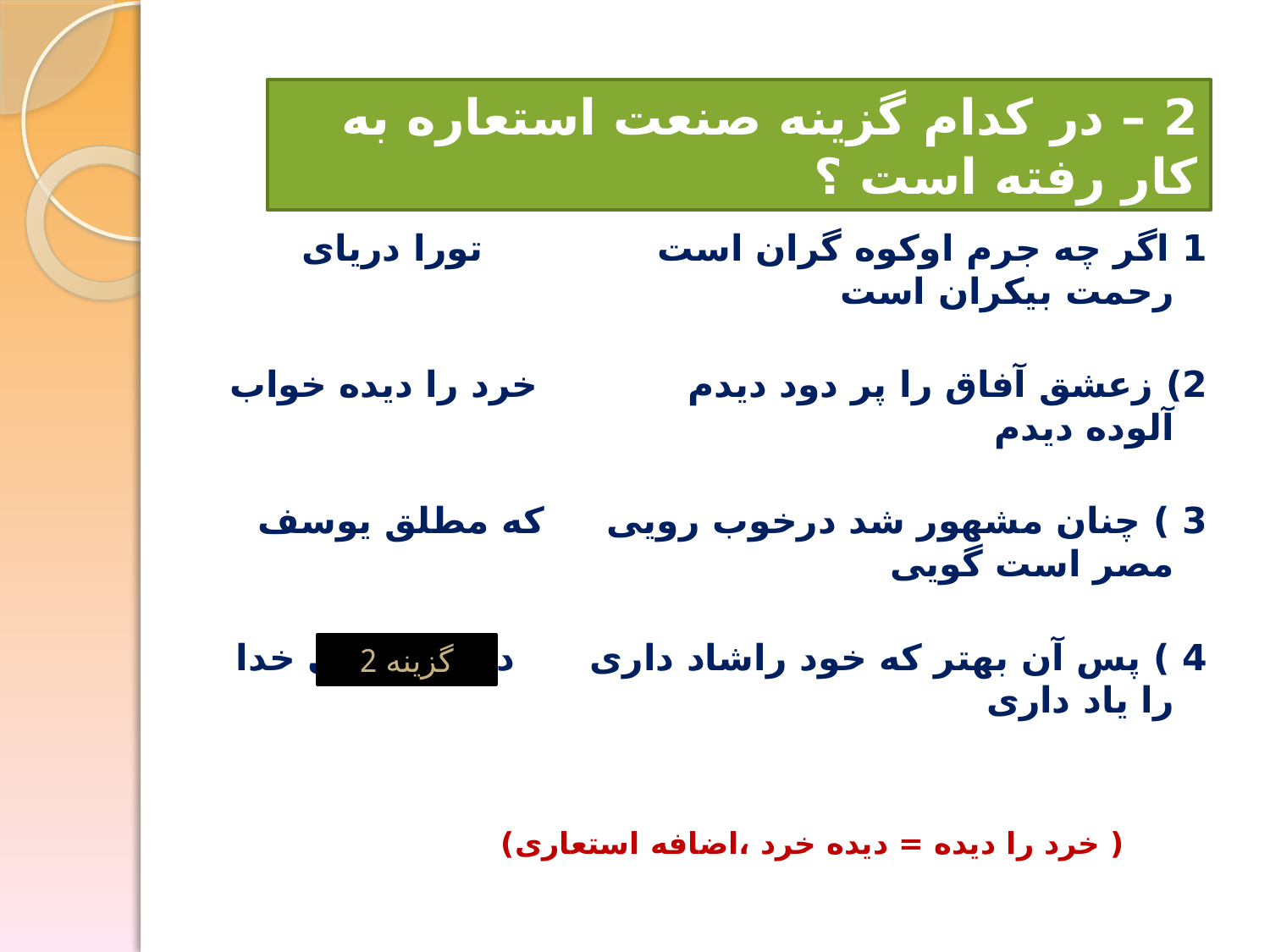

2 – در کدام گزینه صنعت استعاره به کار رفته است ؟

1 اگر چه جرم اوکوه گران است              تورا دریای رحمت بیکران است

2) زعشق آفاق را پر دود دیدم            خرد را دیده خواب آلوده دیدم

3 ) چنان مشهور شد درخوب رویی     که مطلق یوسف مصر است گویی

4 ) پس آن بهتر که خود راشاد داری      در آن شادی خدا را یاد داری

        ( خرد را دیده = دیده خرد ،اضافه استعاری)
گزینه 2